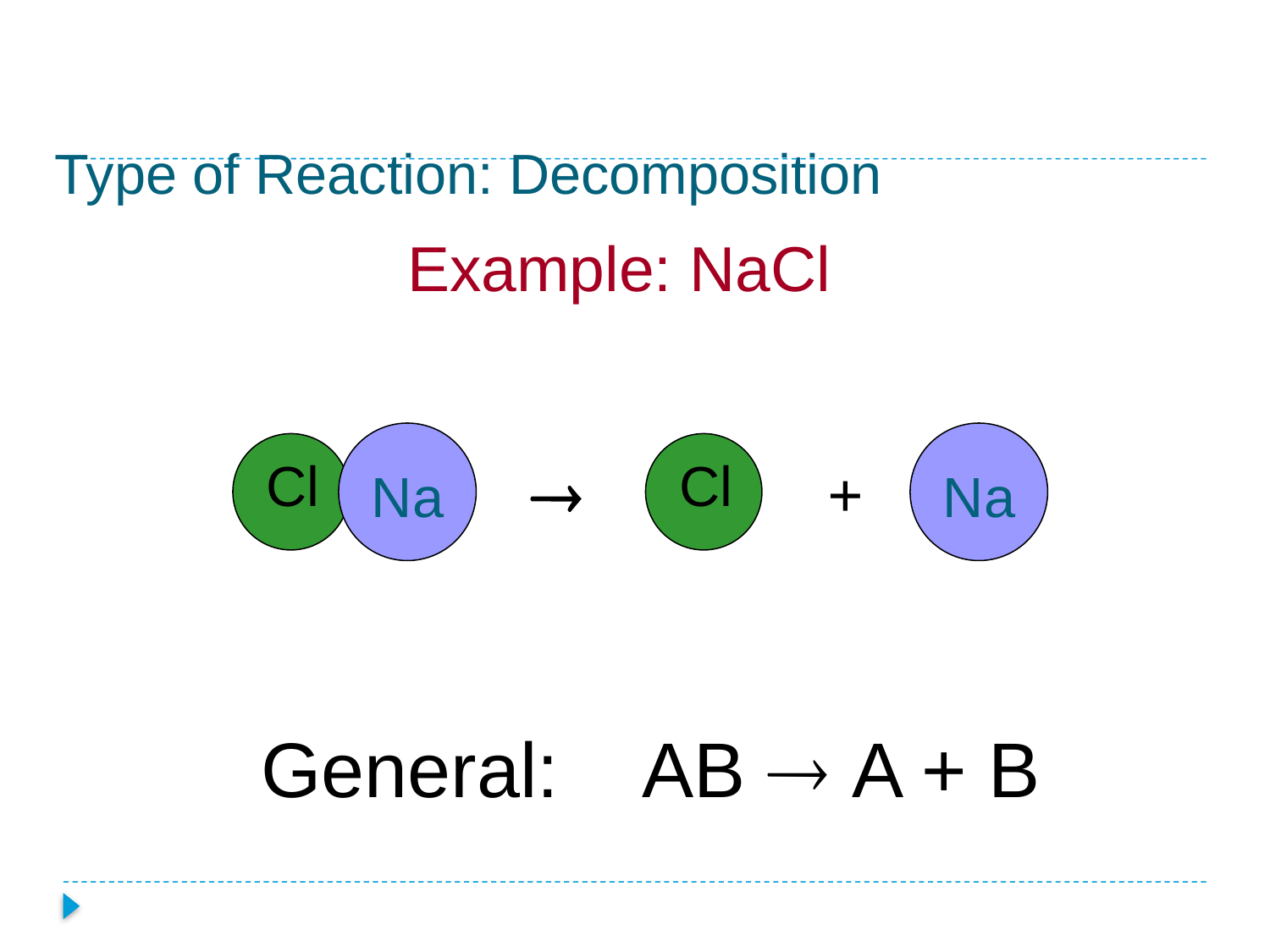

# Type of Reaction: Decomposition
Example: NaCl

  Na

Cl
→

  Na

Cl
+
General: 	AB → A + B